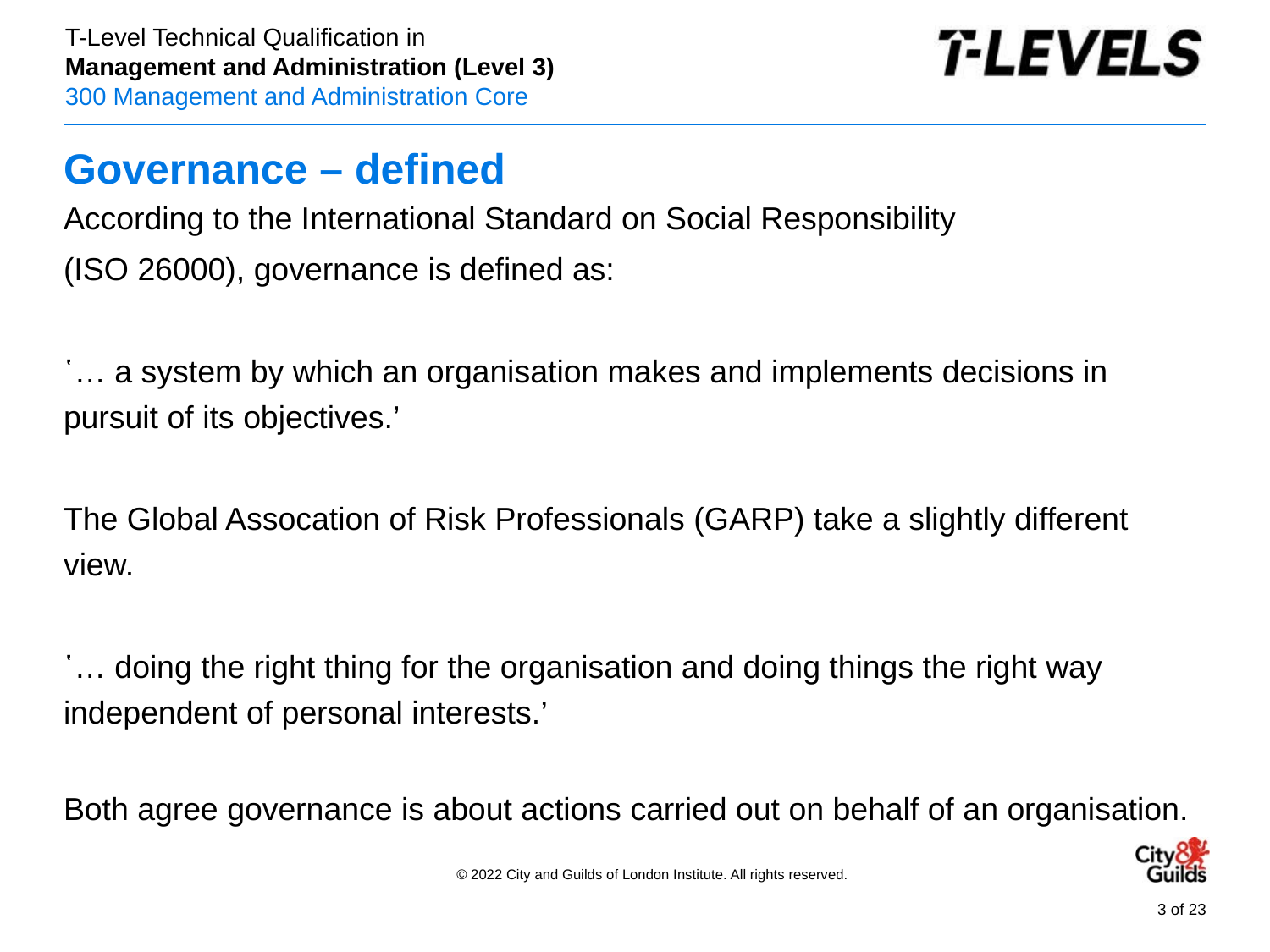

# Governance – defined
According to the International Standard on Social Responsibility
(ISO 26000), governance is defined as:

῾… a system by which an organisation makes and implements decisions in pursuit of its objectives.’

The Global Assocation of Risk Professionals (GARP) take a slightly different view.

῾… doing the right thing for the organisation and doing things the right way independent of personal interests.’

Both agree governance is about actions carried out on behalf of an organisation.